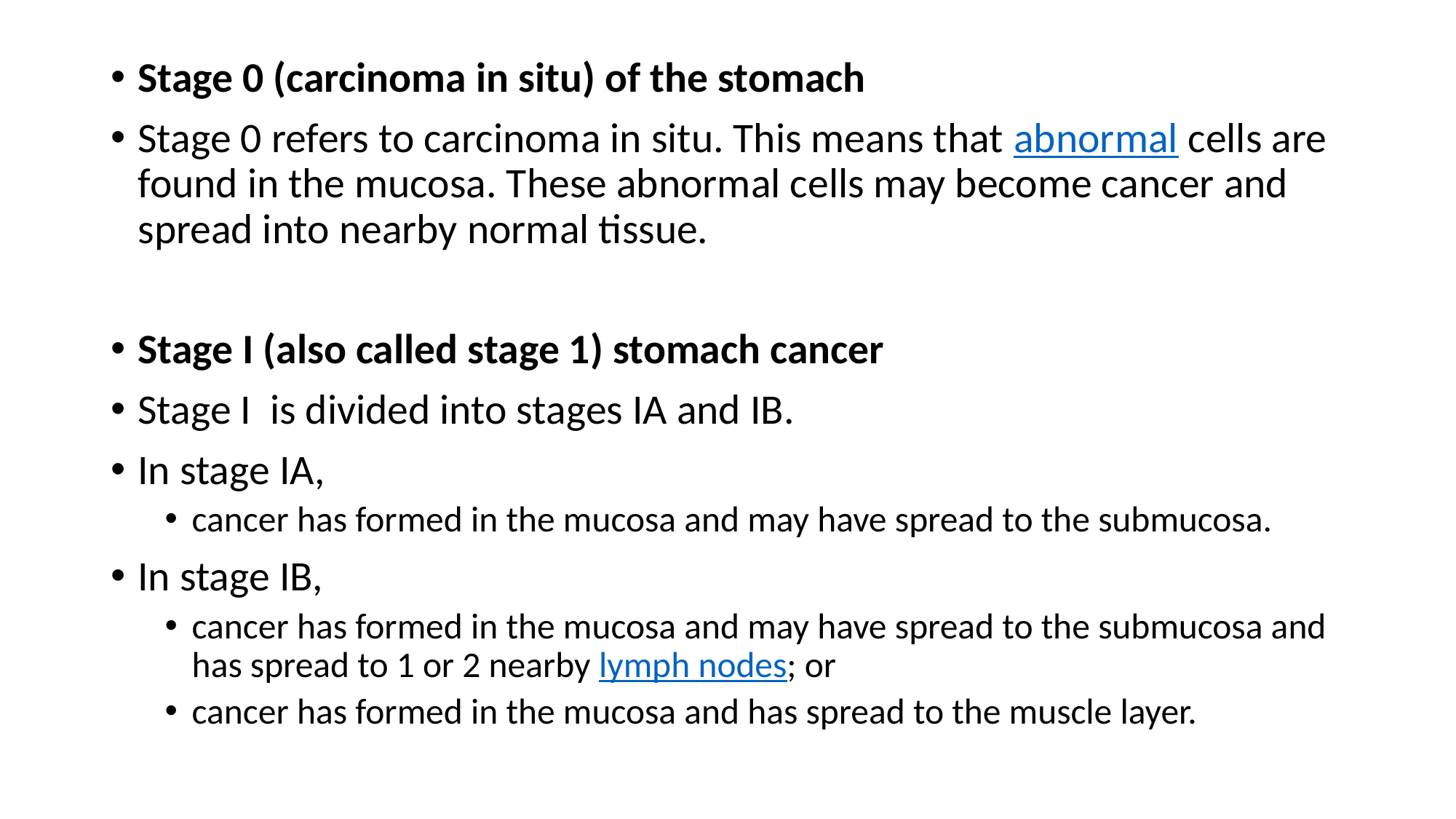

Stage 0 (carcinoma in situ) of the stomach
Stage 0 refers to carcinoma in situ. This means that abnormal cells are found in the mucosa. These abnormal cells may become cancer and spread into nearby normal tissue.

Stage I (also called stage 1) stomach cancer
Stage I  is divided into stages IA and IB.
In stage IA,
cancer has formed in the mucosa and may have spread to the submucosa.
In stage IB,
cancer has formed in the mucosa and may have spread to the submucosa and has spread to 1 or 2 nearby lymph nodes; or
cancer has formed in the mucosa and has spread to the muscle layer.